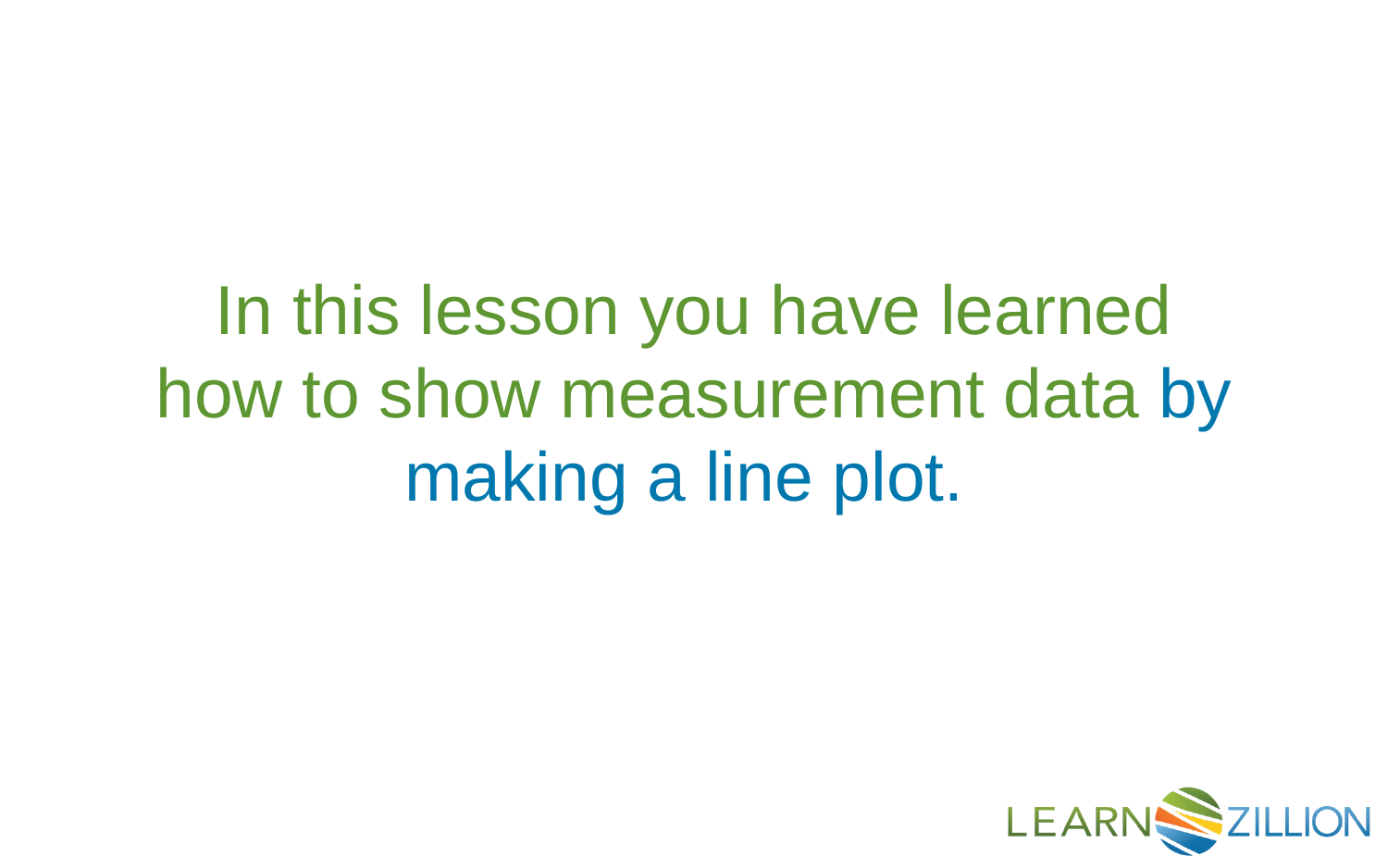

In this lesson you have learned how to show measurement data by making a line plot.